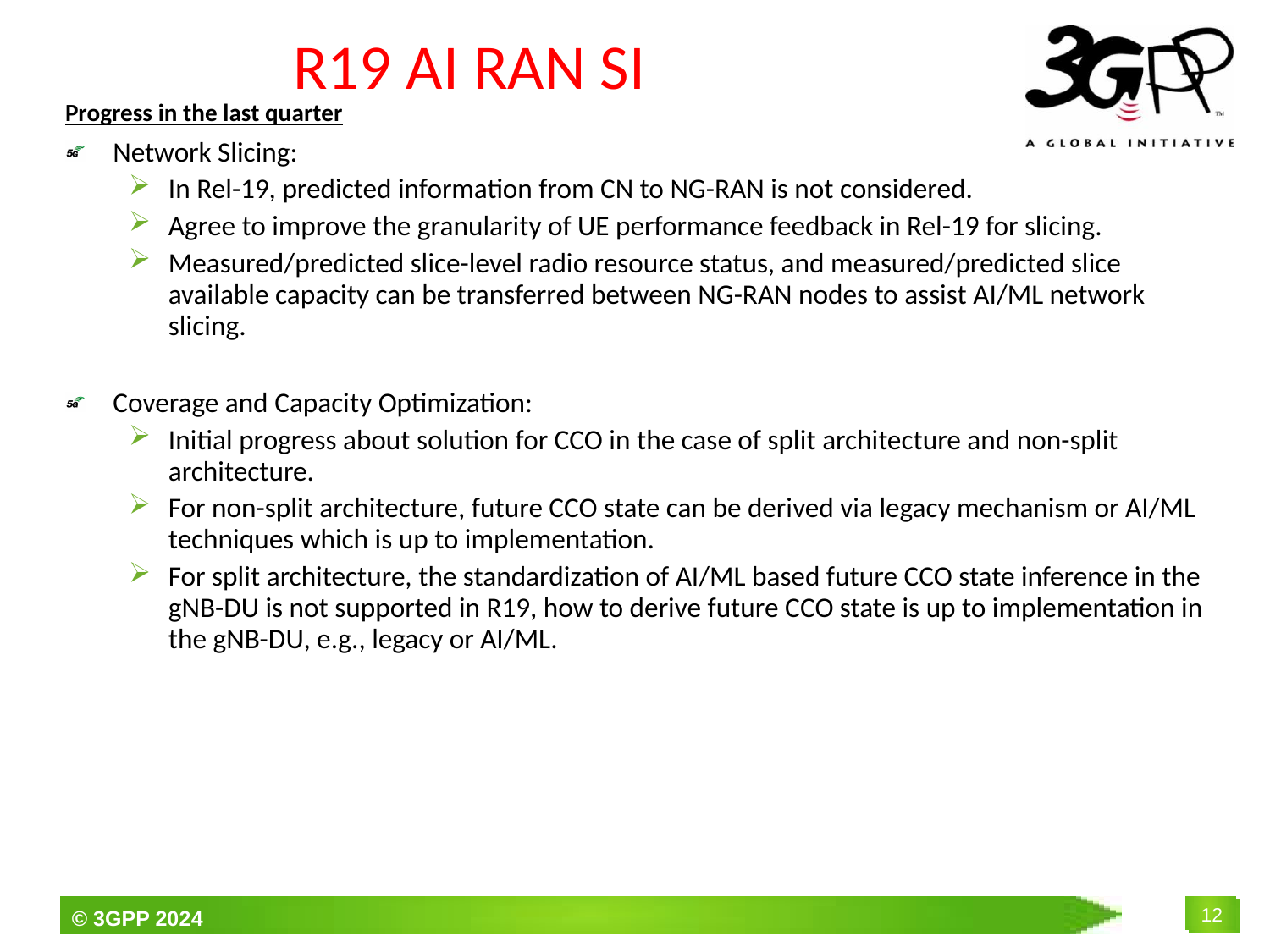

# R19 AI RAN SI
Progress in the last quarter
Network Slicing:
In Rel-19, predicted information from CN to NG-RAN is not considered.
Agree to improve the granularity of UE performance feedback in Rel-19 for slicing.
Measured/predicted slice-level radio resource status, and measured/predicted slice available capacity can be transferred between NG-RAN nodes to assist AI/ML network slicing.

Coverage and Capacity Optimization:
Initial progress about solution for CCO in the case of split architecture and non-split architecture.
For non-split architecture, future CCO state can be derived via legacy mechanism or AI/ML techniques which is up to implementation.
For split architecture, the standardization of AI/ML based future CCO state inference in the gNB-DU is not supported in R19, how to derive future CCO state is up to implementation in the gNB-DU, e.g., legacy or AI/ML.

12